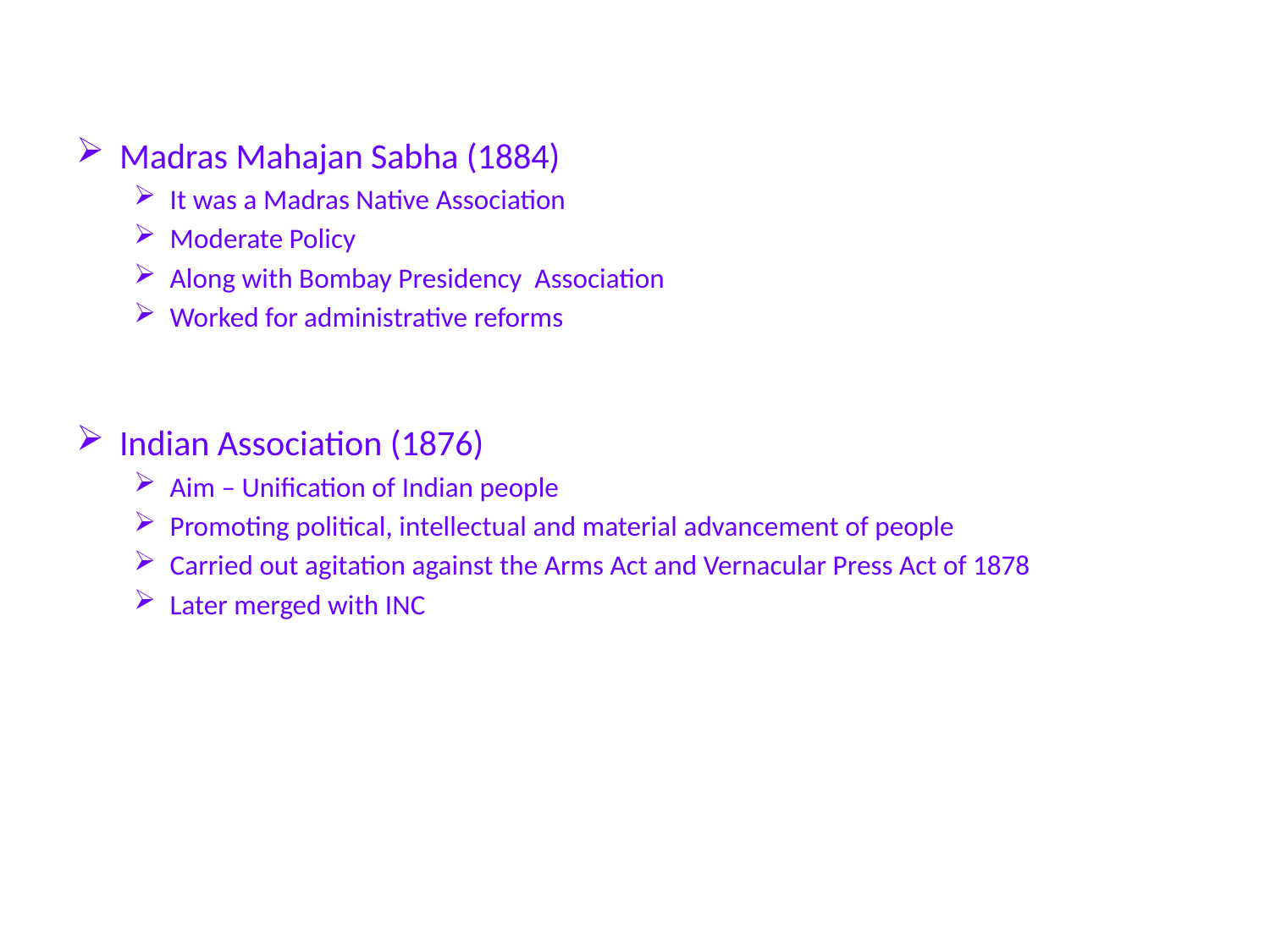

Madras Mahajan Sabha (1884)
It was a Madras Native Association
Moderate Policy
Along with Bombay Presidency  Association
Worked for administrative reforms

Indian Association (1876)
Aim – Unification of Indian people
Promoting political, intellectual and material advancement of people
Carried out agitation against the Arms Act and Vernacular Press Act of 1878
Later merged with INC